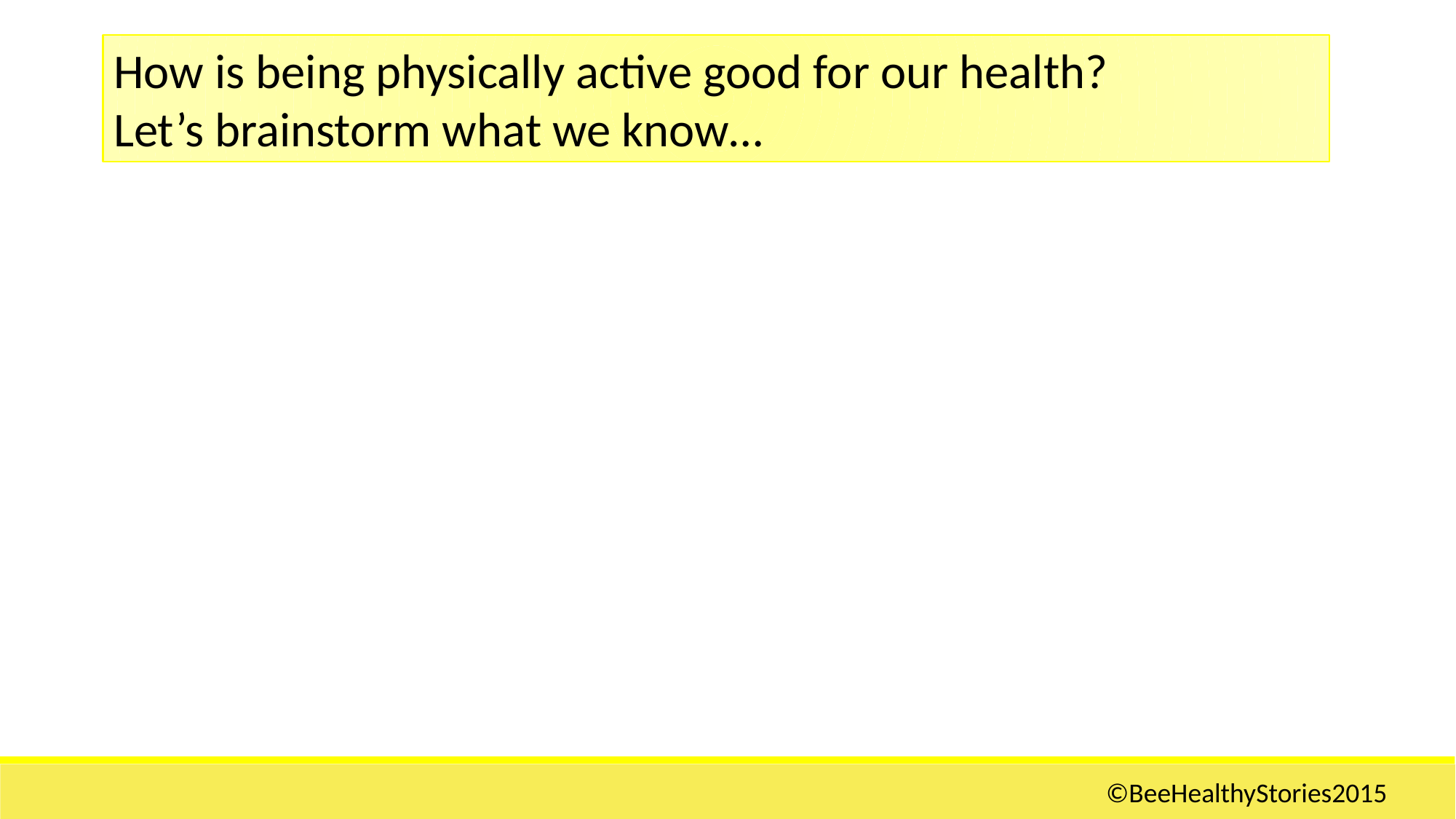

How is being physically active good for our health?
Let’s brainstorm what we know…